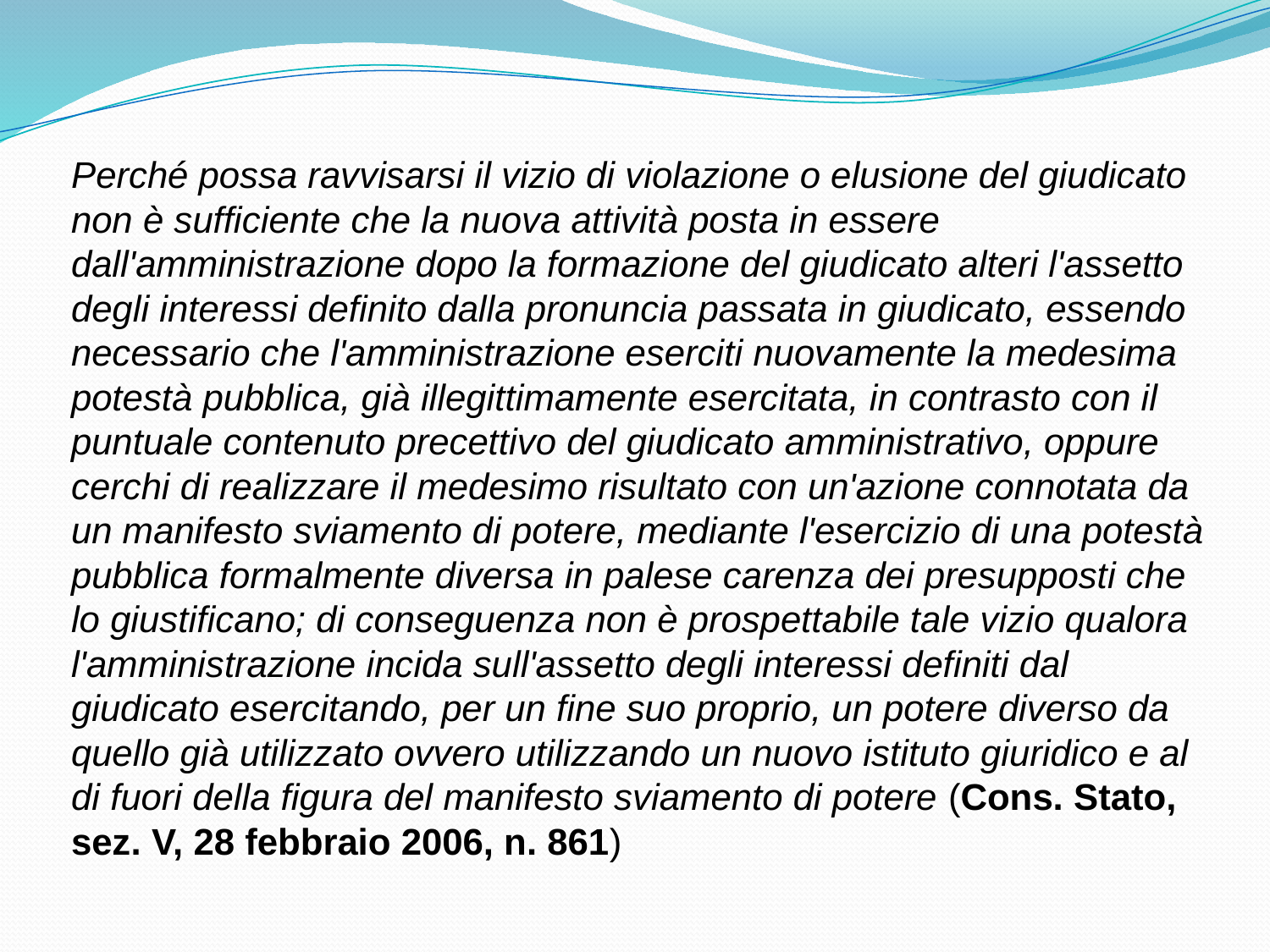

Perché possa ravvisarsi il vizio di violazione o elusione del giudicato non è sufficiente che la nuova attività posta in essere dall'amministrazione dopo la formazione del giudicato alteri l'assetto degli interessi definito dalla pronuncia passata in giudicato, essendo necessario che l'amministrazione eserciti nuovamente la medesima potestà pubblica, già illegittimamente esercitata, in contrasto con il puntuale contenuto precettivo del giudicato amministrativo, oppure cerchi di realizzare il medesimo risultato con un'azione connotata da un manifesto sviamento di potere, mediante l'esercizio di una potestà pubblica formalmente diversa in palese carenza dei presupposti che lo giustificano; di conseguenza non è prospettabile tale vizio qualora l'amministrazione incida sull'assetto degli interessi definiti dal giudicato esercitando, per un fine suo proprio, un potere diverso da quello già utilizzato ovvero utilizzando un nuovo istituto giuridico e al di fuori della figura del manifesto sviamento di potere (Cons. Stato, sez. V, 28 febbraio 2006, n. 861)